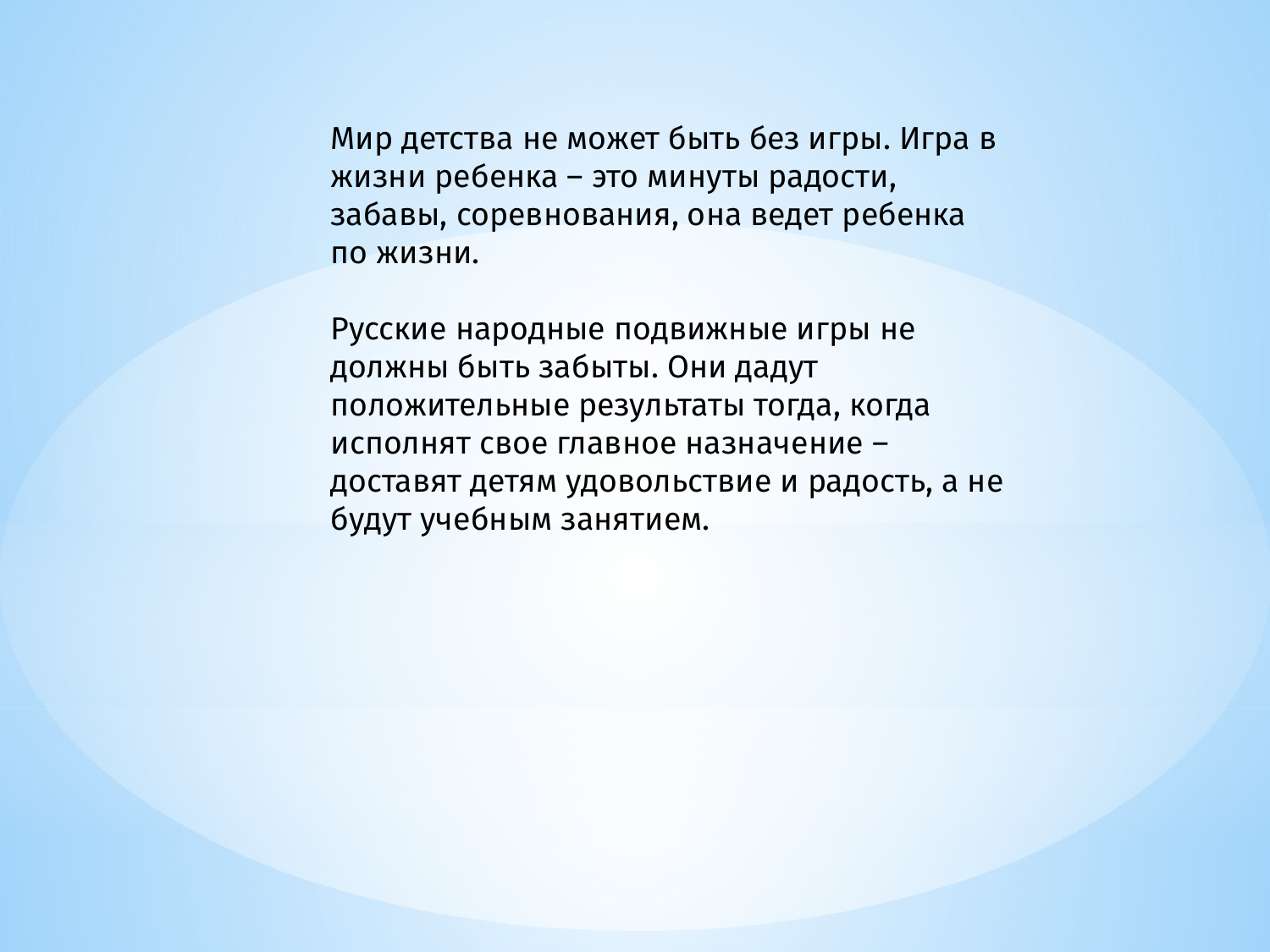

Мир детства не может быть без игры. Игра в жизни ребенка – это минуты радости, забавы, соревнования, она ведет ребенка по жизни.

Русские народные подвижные игры не должны быть забыты. Они дадут положительные результаты тогда, когда исполнят свое главное назначение – доставят детям удовольствие и радость, а не будут учебным занятием.